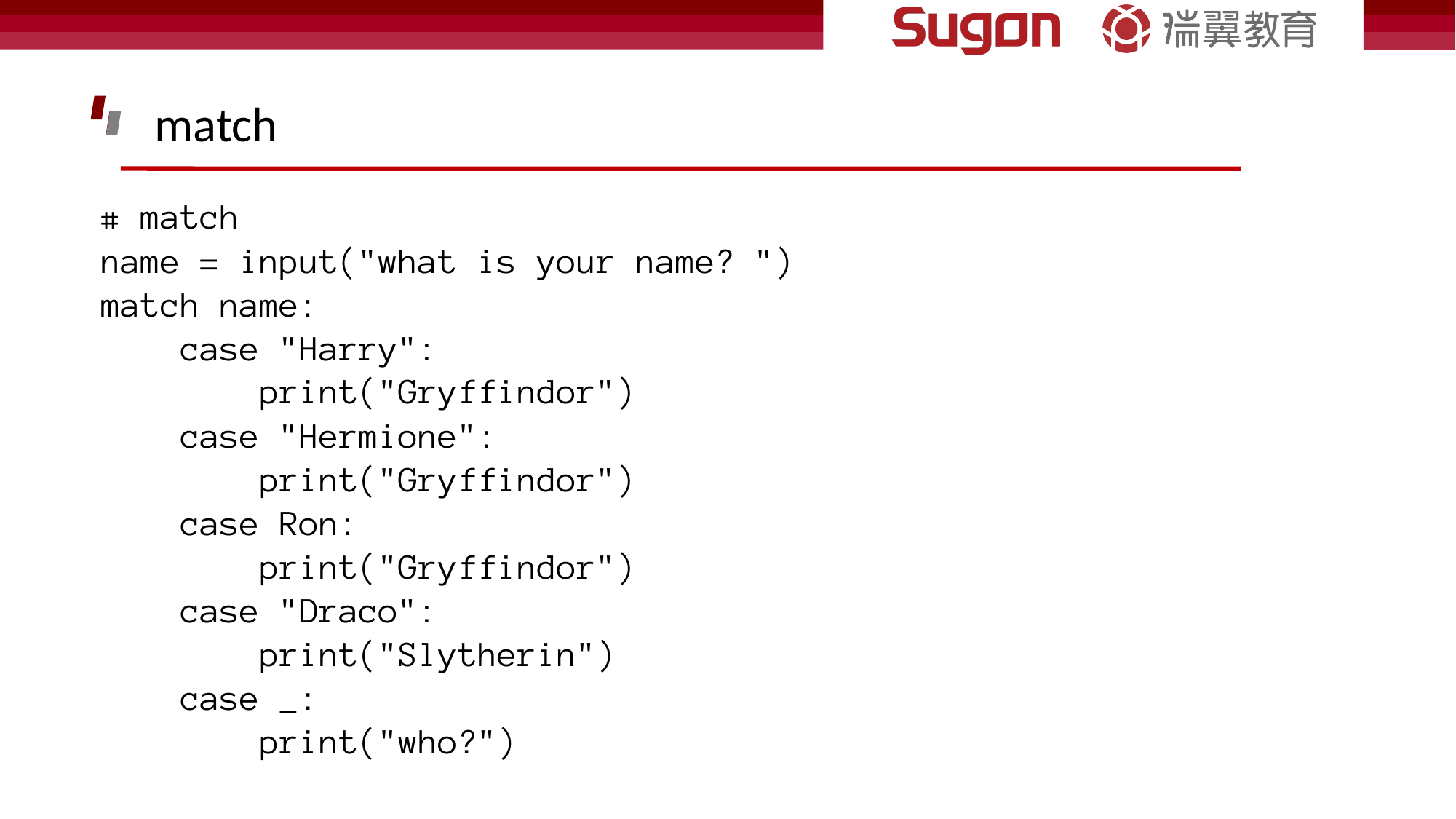

match

# match name = input("what is your name? ") match name:
    case "Harry":
        print("Gryffindor")
    case "Hermione":
        print("Gryffindor")
    case Ron:
        print("Gryffindor")
    case "Draco":
        print("Slytherin")
    case _:
        print("who?")